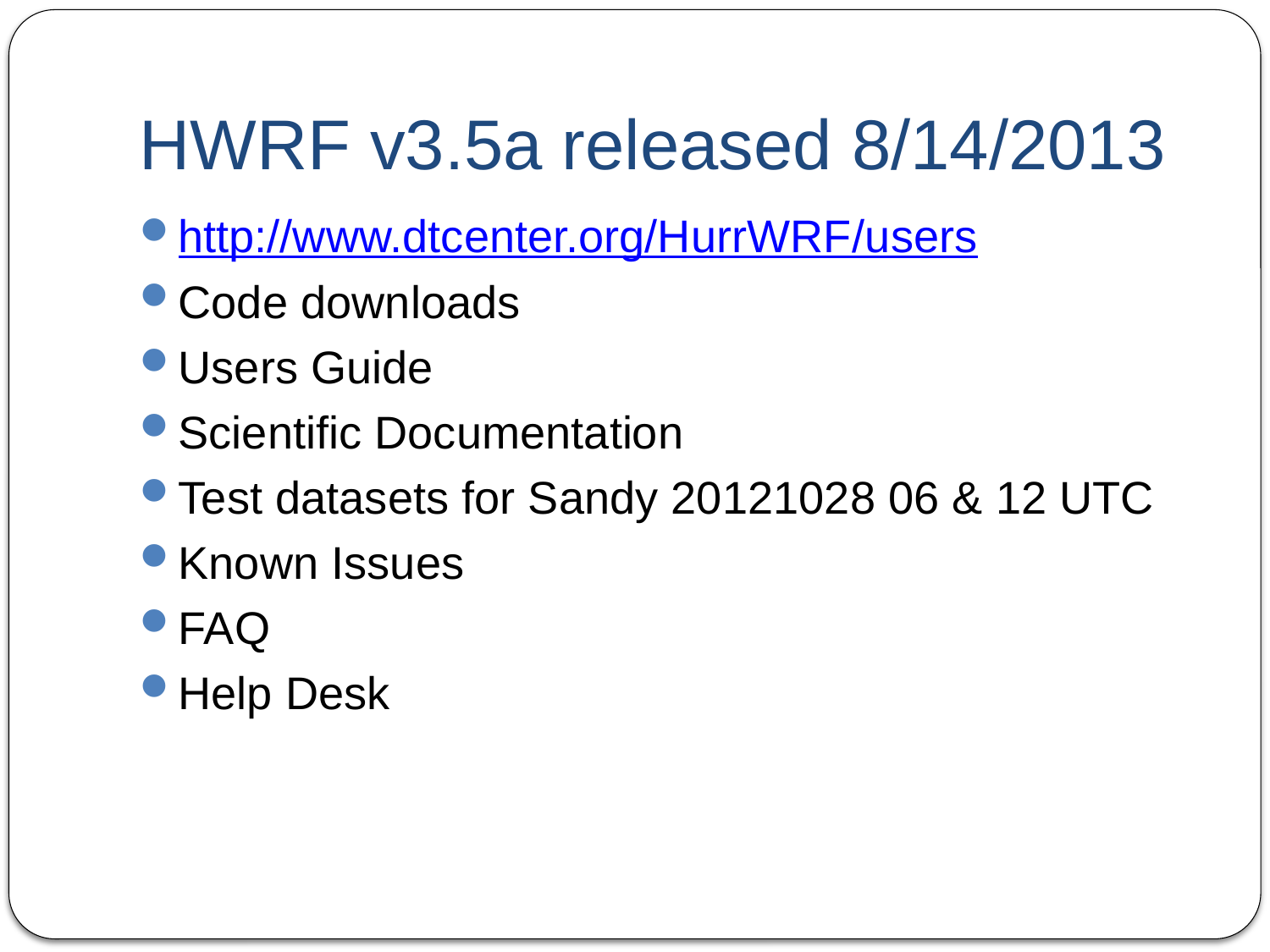

# HWRF v3.5a released 8/14/2013
http://www.dtcenter.org/HurrWRF/users
Code downloads
Users Guide
Scientific Documentation
Test datasets for Sandy 20121028 06 & 12 UTC
Known Issues
FAQ
Help Desk